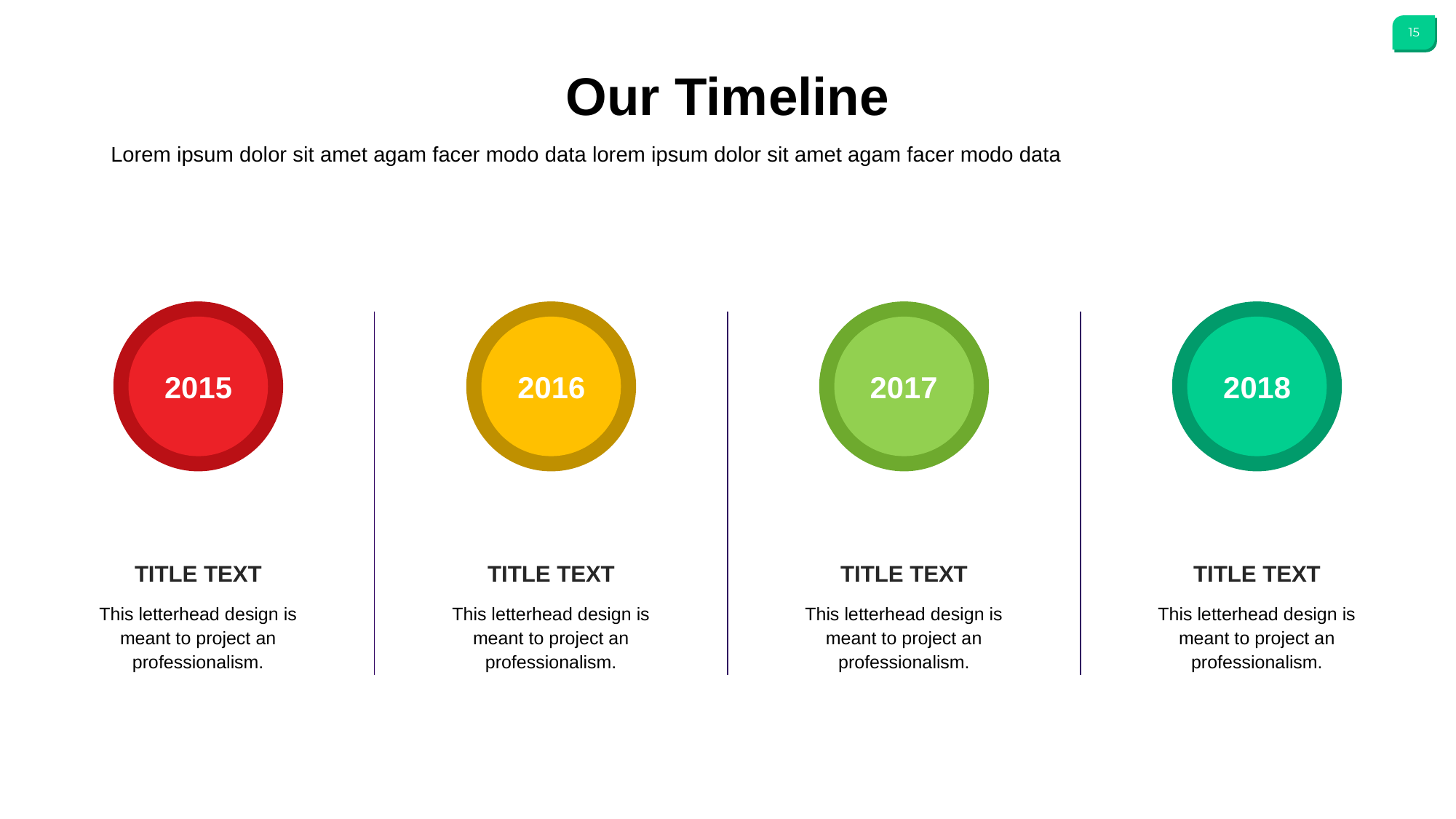

Our Timeline
Lorem ipsum dolor sit amet agam facer modo data lorem ipsum dolor sit amet agam facer modo data

2015
TITLE TEXT
This letterhead design is meant to project an professionalism.

2016
TITLE TEXT
This letterhead design is meant to project an professionalism.

2017
TITLE TEXT
This letterhead design is meant to project an professionalism.

2018
TITLE TEXT
This letterhead design is meant to project an professionalism.